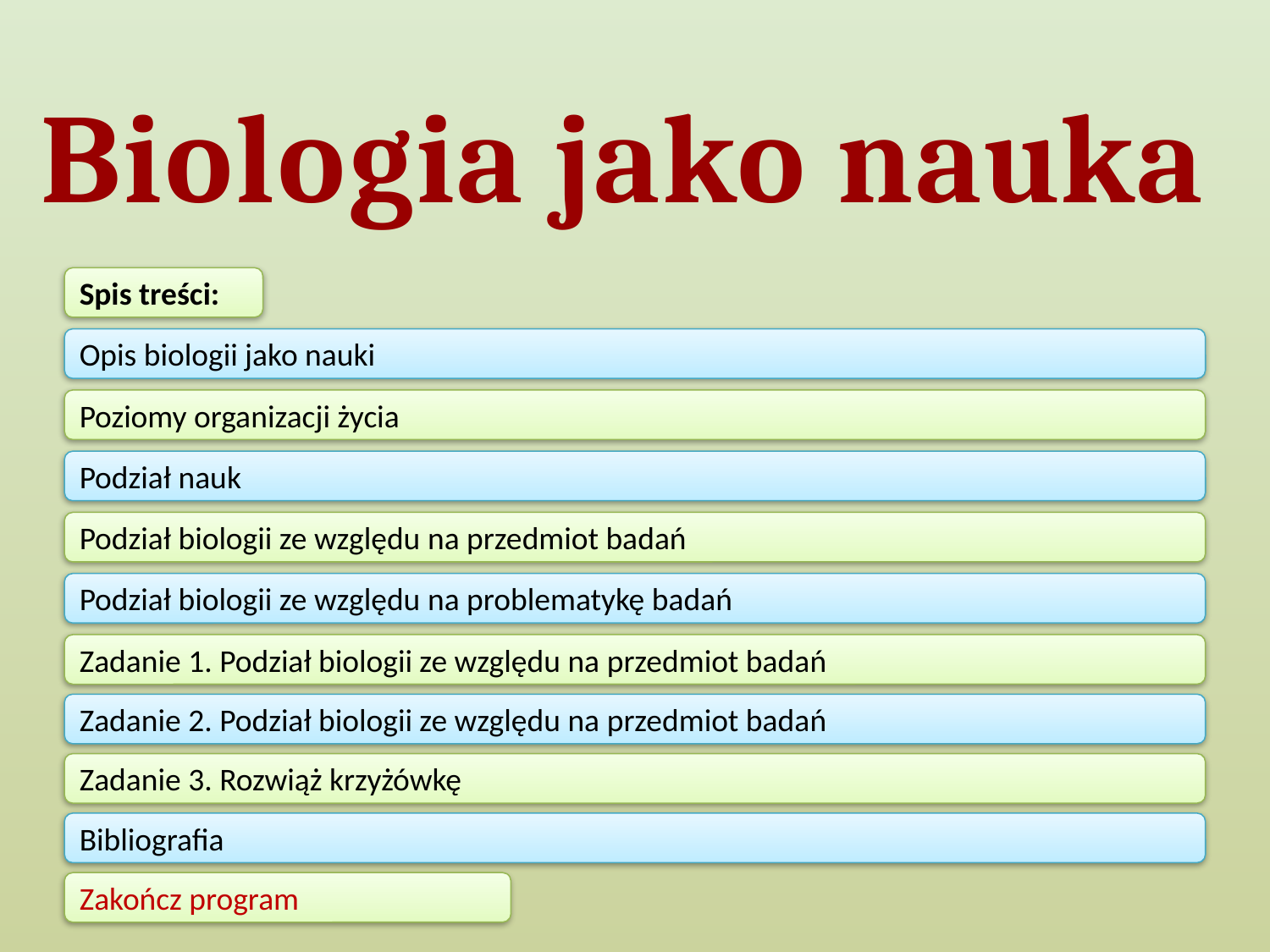

Biologia jako nauka
Spis treści:

Opis biologii jako nauki
Poziomy organizacji życia
Podział nauk
Podział biologii ze względu na przedmiot badań
Podział biologii ze względu na problematykę badań
Zadanie 1. Podział biologii ze względu na przedmiot badań
Zadanie 2. Podział biologii ze względu na przedmiot badań
Zadanie 3. Rozwiąż krzyżówkę
Bibliografia
Zakończ program
Autor: Elżbieta Jarębska